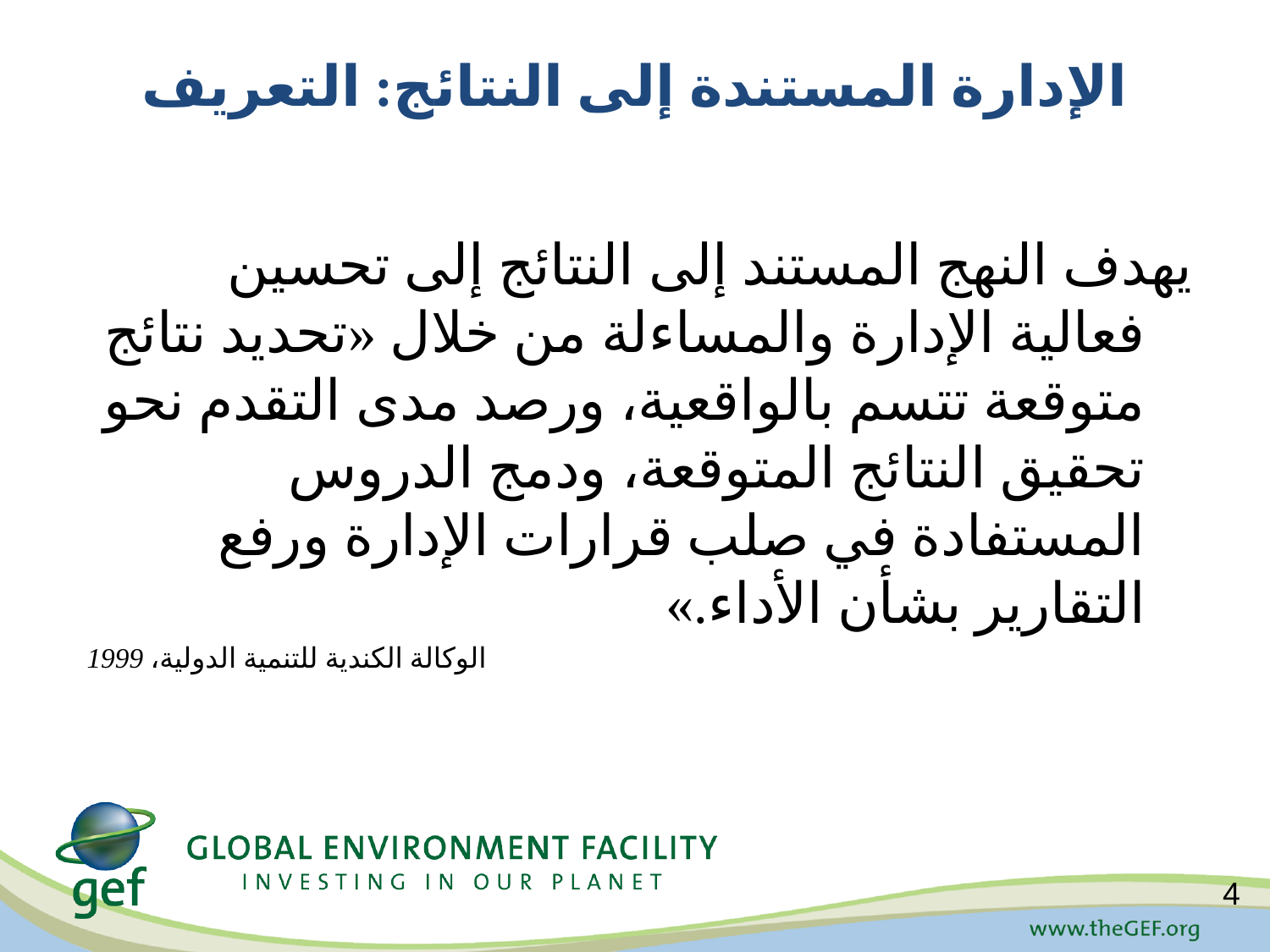

# الإدارة المستندة إلى النتائج: التعريف
يهدف النهج المستند إلى النتائج إلى تحسين فعالية الإدارة والمساءلة من خلال «تحديد نتائج متوقعة تتسم بالواقعية، ورصد مدى التقدم نحو تحقيق النتائج المتوقعة، ودمج الدروس المستفادة في صلب قرارات الإدارة ورفع التقارير بشأن الأداء.»
الوكالة الكندية للتنمية الدولية، 1999

4